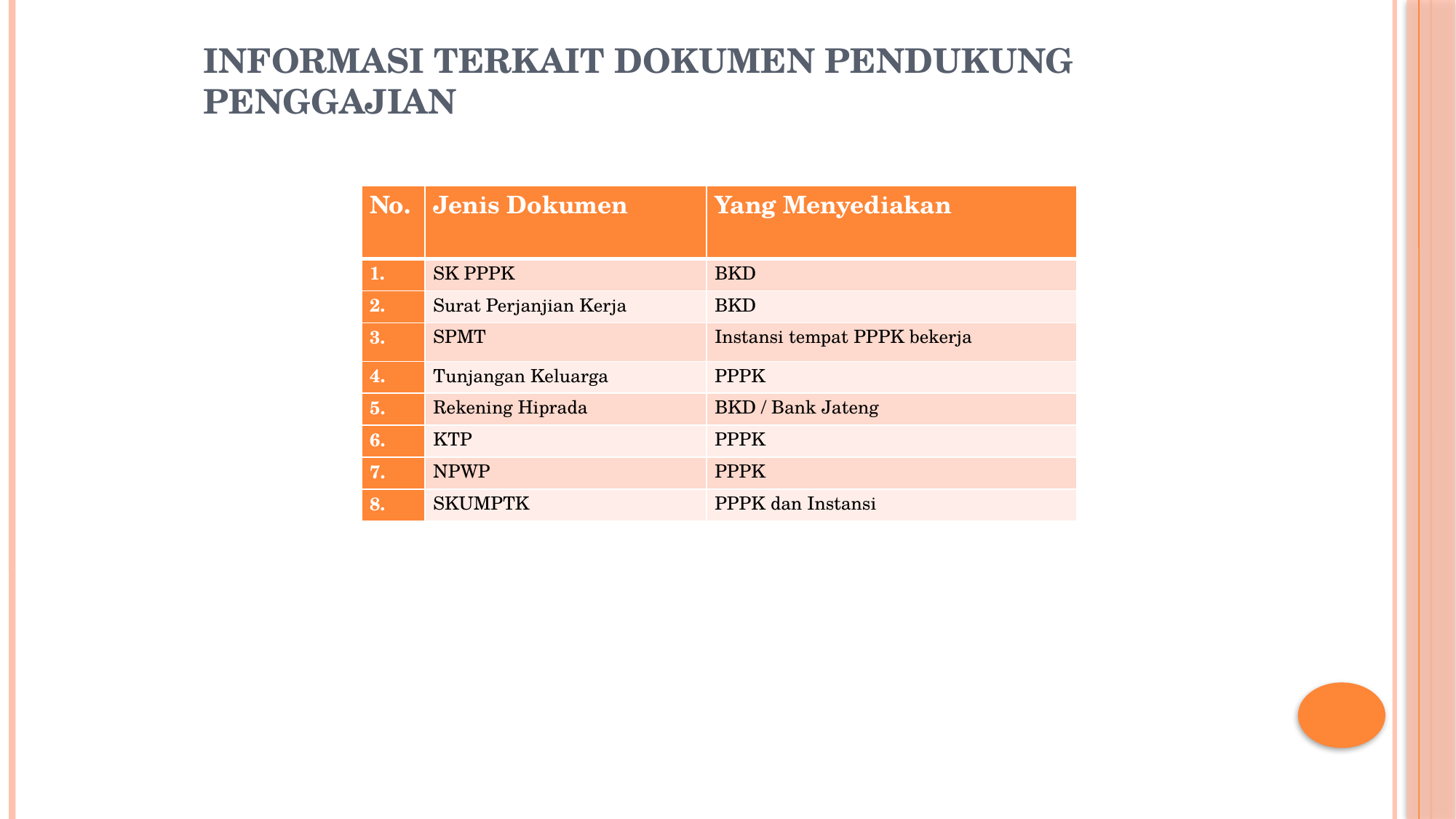

# Informasi terkait dokumen pendukung penggajian
| No. | Jenis Dokumen | Yang Menyediakan |
| --- | --- | --- |
| 1. | SK PPPK | BKD |
| 2. | Surat Perjanjian Kerja | BKD |
| 3. | SPMT | Instansi tempat PPPK bekerja |
| 4. | Tunjangan Keluarga | PPPK |
| 5. | Rekening Hiprada | BKD / Bank Jateng |
| 6. | KTP | PPPK |
| 7. | NPWP | PPPK |
| 8. | SKUMPTK | PPPK dan Instansi |